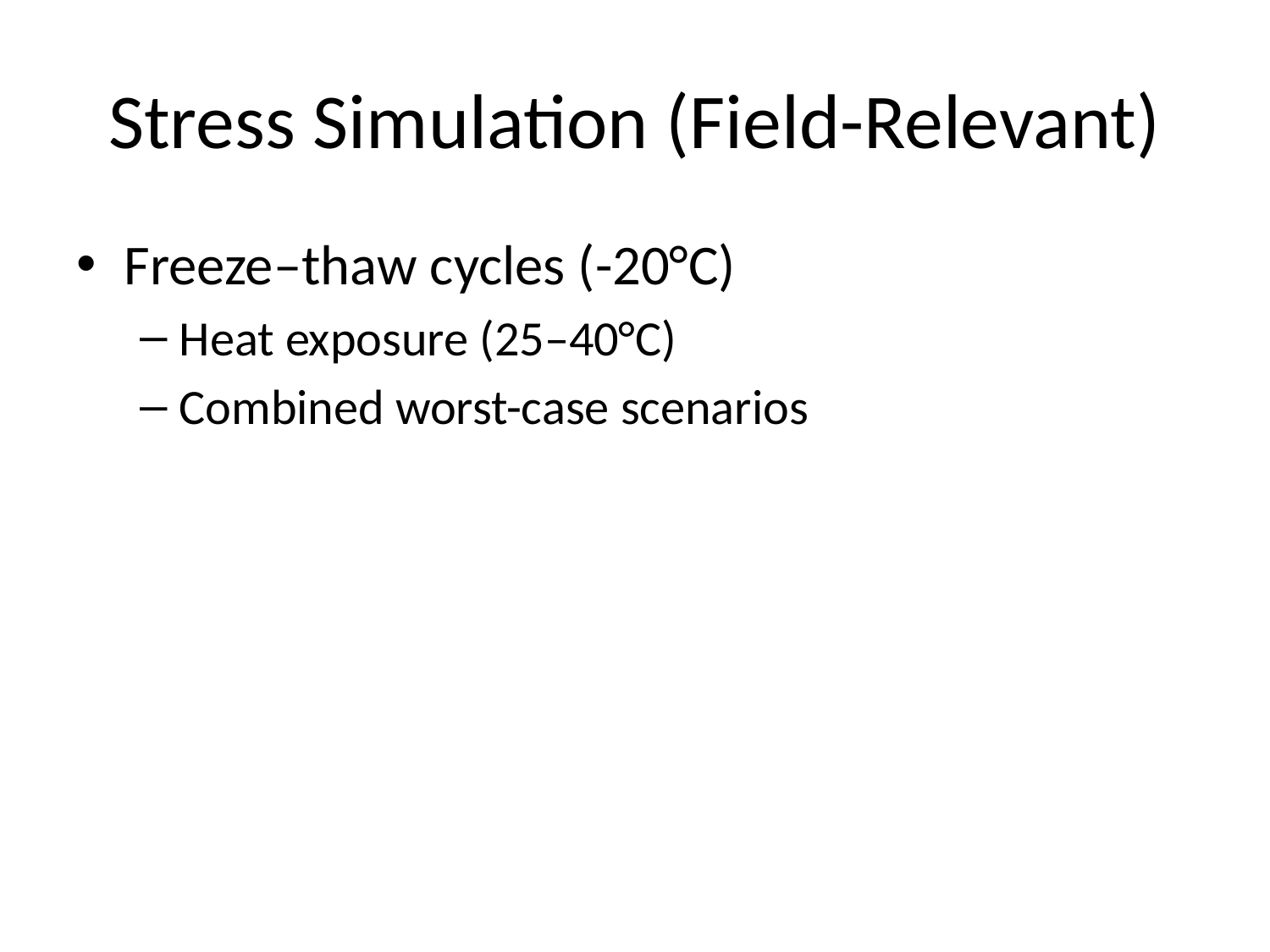

# Stress Simulation (Field-Relevant)
Freeze–thaw cycles (-20°C)
Heat exposure (25–40°C)
Combined worst-case scenarios